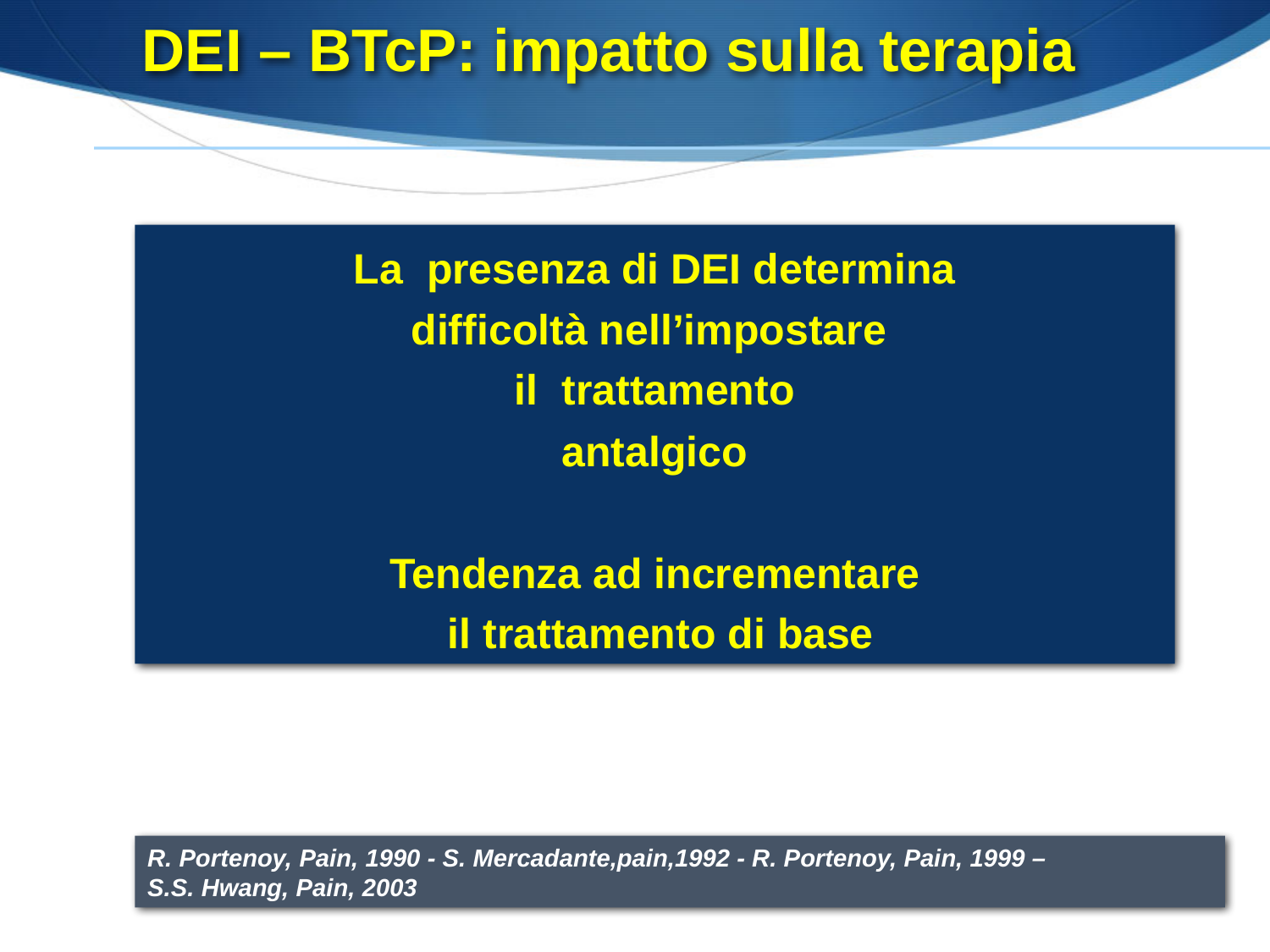

DEI – BTcP: impatto sulla terapia

La  presenza di DEI determina
difficoltà nell’impostare
il  trattamento
antalgico

Tendenza ad incrementare
 il trattamento di base
R. Portenoy, Pain, 1990 - S. Mercadante,pain,1992 - R. Portenoy, Pain, 1999 –
S.S. Hwang, Pain, 2003